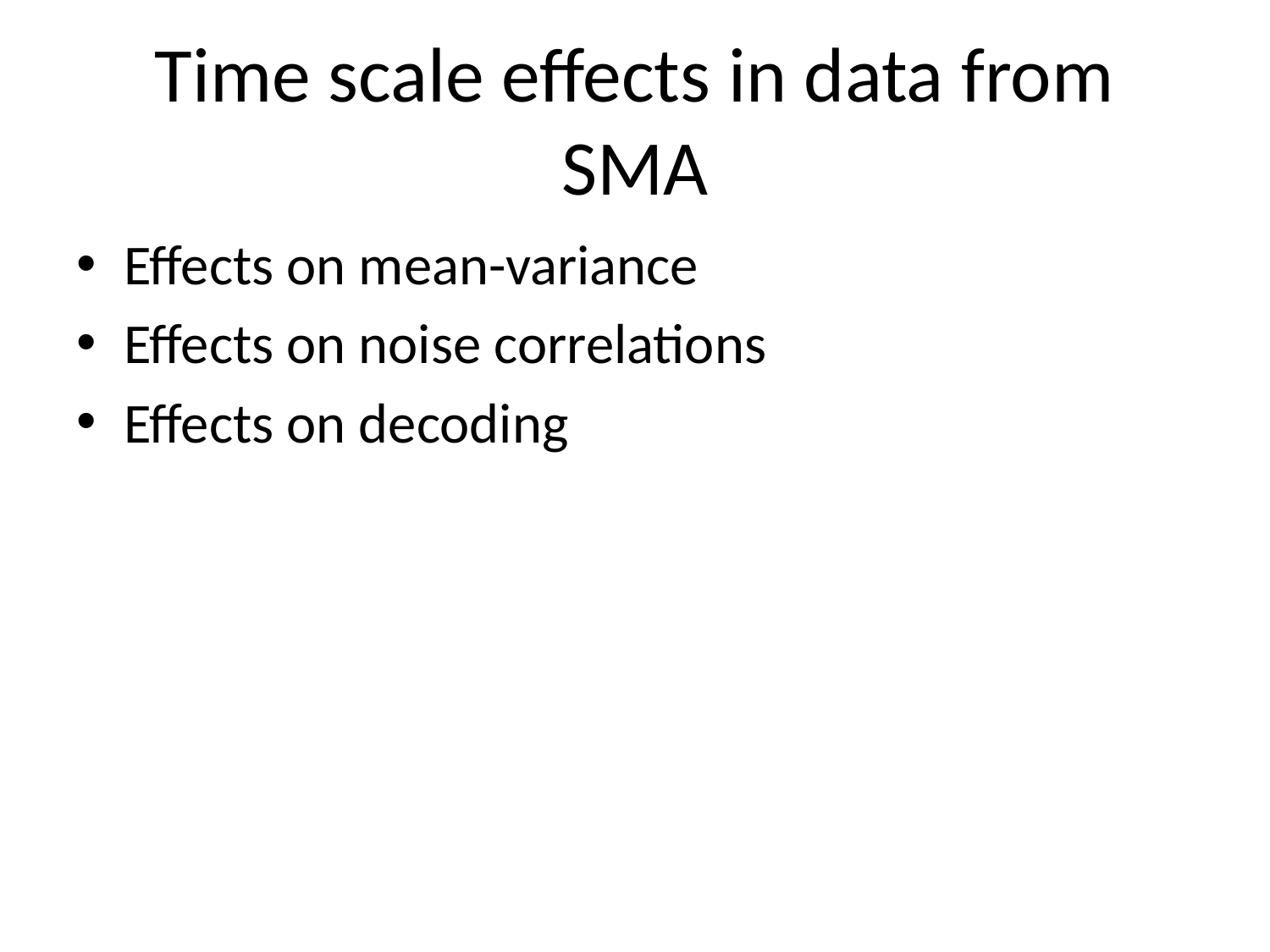

# Time scale effects in data from SMA
Effects on mean-variance
Effects on noise correlations
Effects on decoding